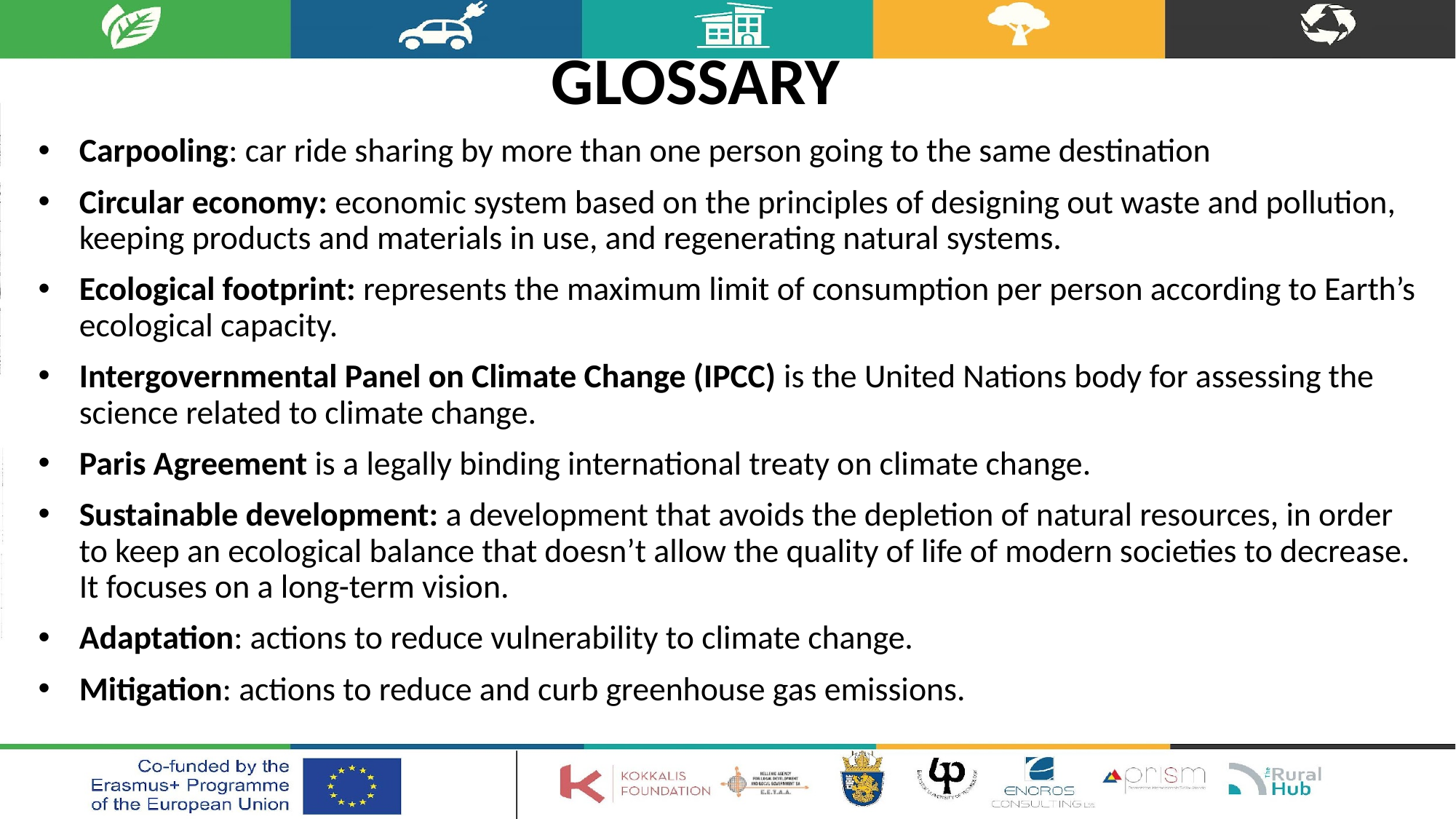

Carpooling: car ride sharing by more than one person going to the same destination
Circular economy: economic system based on the principles of designing out waste and pollution, keeping products and materials in use, and regenerating natural systems.
Ecological footprint: represents the maximum limit of consumption per person according to Earth’s ecological capacity.
Intergovernmental Panel on Climate Change (IPCC) is the United Nations body for assessing the science related to climate change.
Paris Agreement is a legally binding international treaty on climate change.
Sustainable development: a development that avoids the depletion of natural resources, in order to keep an ecological balance that doesn’t allow the quality of life of modern societies to decrease. It focuses on a long-term vision.
Adaptation: actions to reduce vulnerability to climate change.
Mitigation: actions to reduce and curb greenhouse gas emissions.

# Glossary